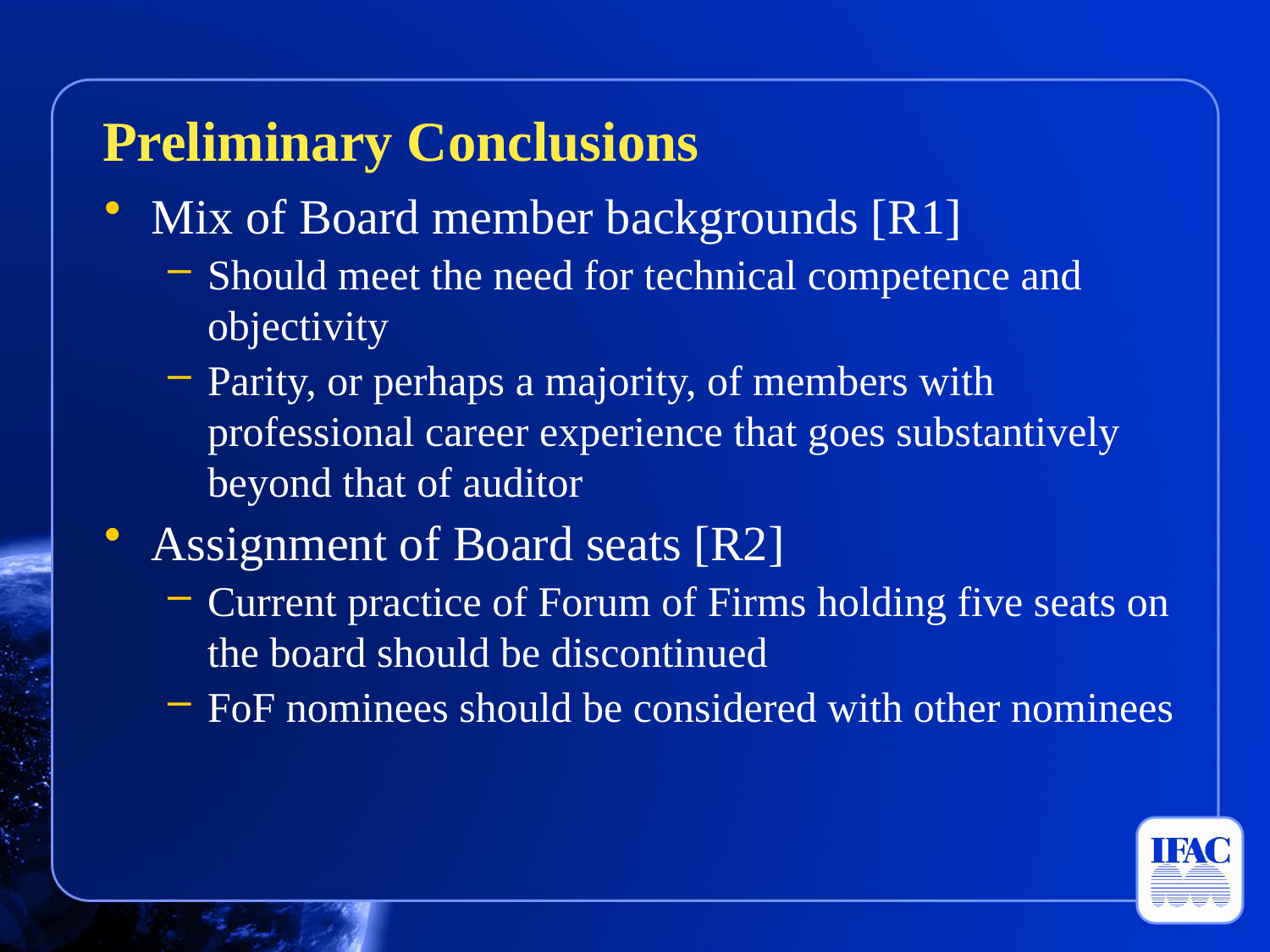

Preliminary Conclusions
Mix of Board member backgrounds [R1]
Should meet the need for technical competence and objectivity
Parity, or perhaps a majority, of members with professional career experience that goes substantively beyond that of auditor
Assignment of Board seats [R2]
Current practice of Forum of Firms holding five seats on the board should be discontinued
FoF nominees should be considered with other nominees